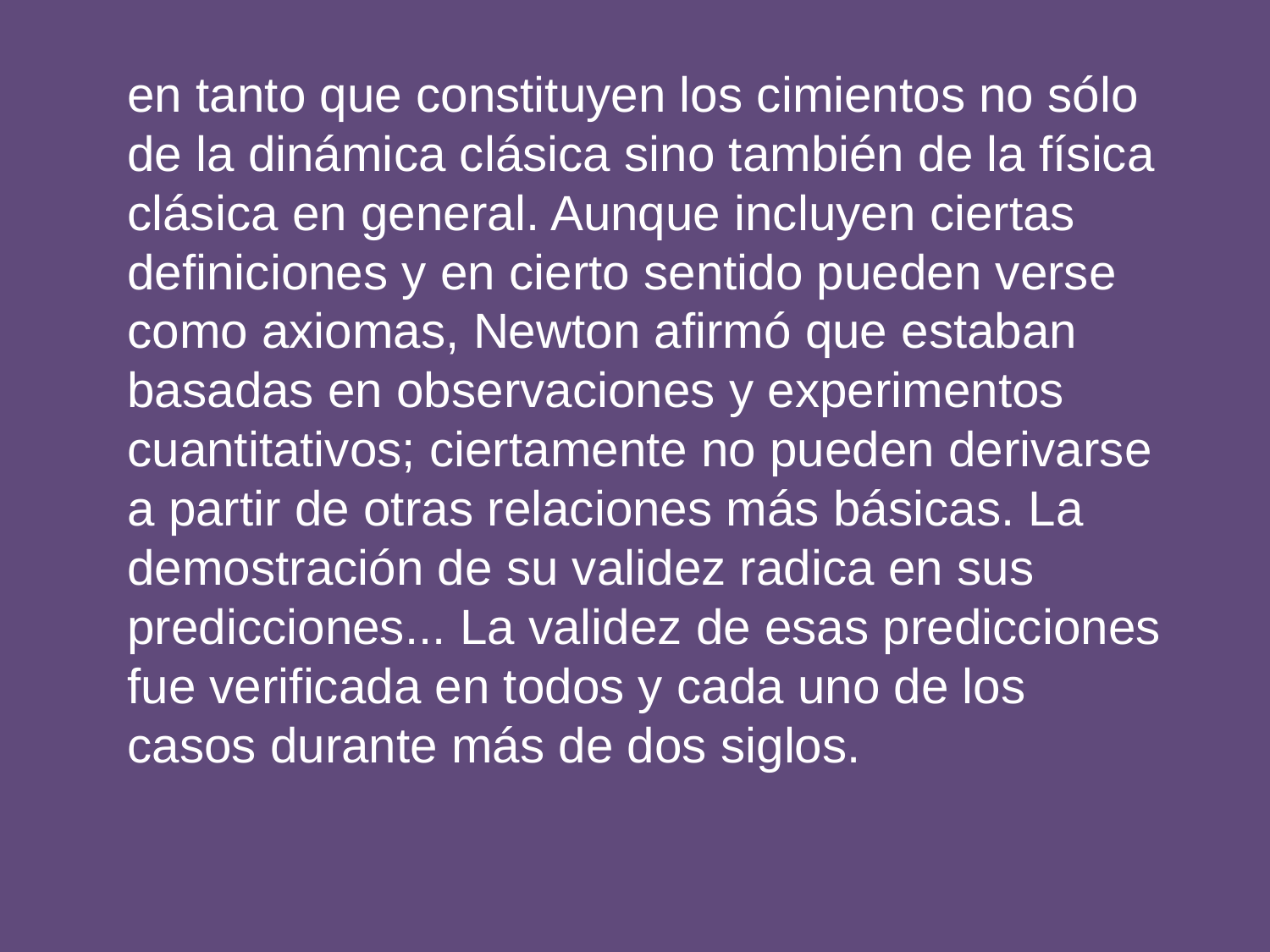

en tanto que constituyen los cimientos no sólo de la dinámica clásica sino también de la física clásica en general. Aunque incluyen ciertas definiciones y en cierto sentido pueden verse como axiomas, Newton afirmó que estaban basadas en observaciones y experimentos cuantitativos; ciertamente no pueden derivarse a partir de otras relaciones más básicas. La demostración de su validez radica en sus predicciones... La validez de esas predicciones fue verificada en todos y cada uno de los casos durante más de dos siglos.